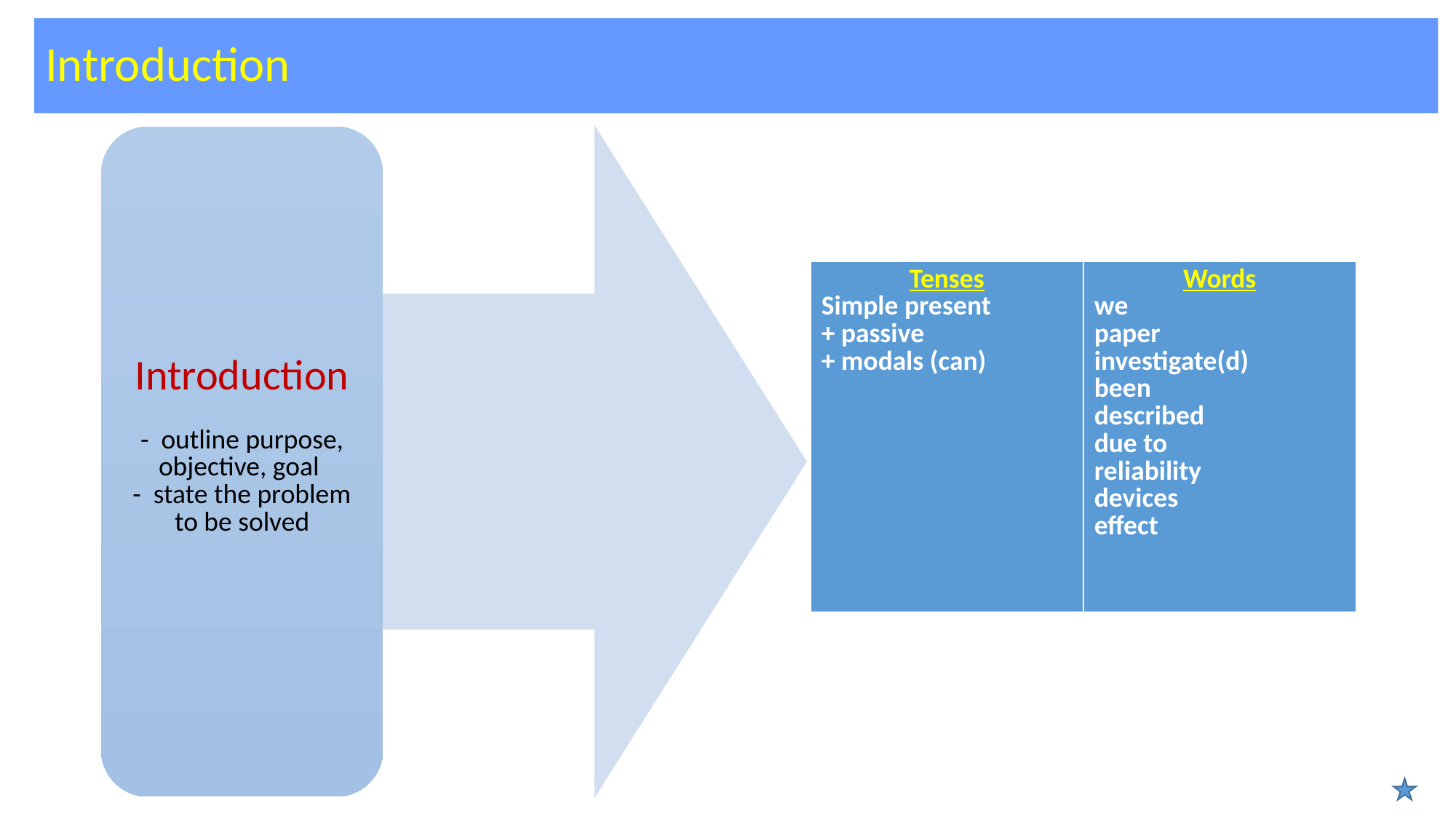

# Introduction
Introduction
-  outline purpose, objective, goal
-  state the problem to be solved
| Tenses Simple present + passive + modals (can) | Words we paper investigate(d) been described due to reliability devices effect |
| --- | --- |